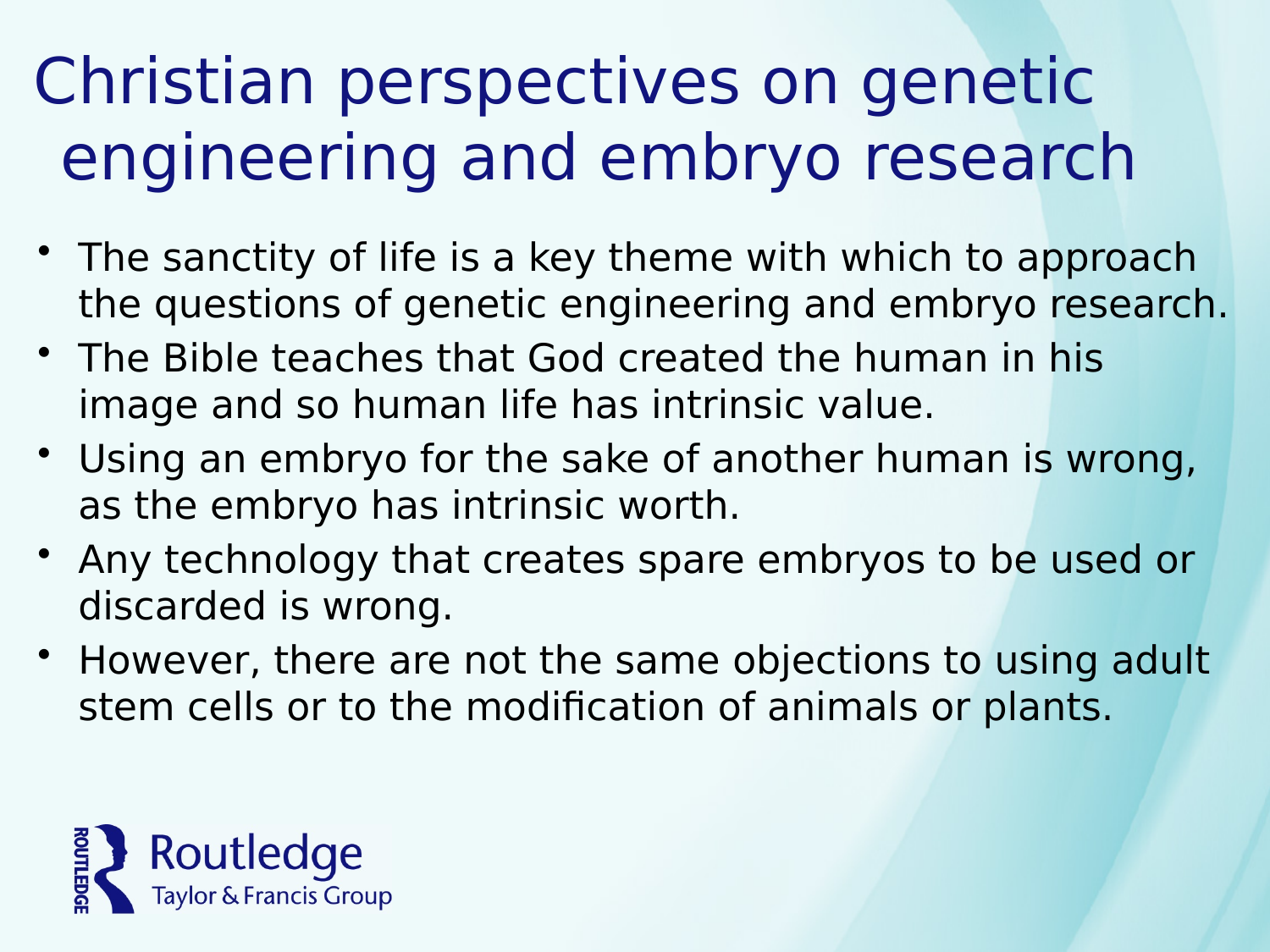

# Christian perspectives on genetic engineering and embryo research
The sanctity of life is a key theme with which to approach the questions of genetic engineering and embryo research.
The Bible teaches that God created the human in his image and so human life has intrinsic value.
Using an embryo for the sake of another human is wrong, as the embryo has intrinsic worth.
Any technology that creates spare embryos to be used or discarded is wrong.
However, there are not the same objections to using adult stem cells or to the modification of animals or plants.